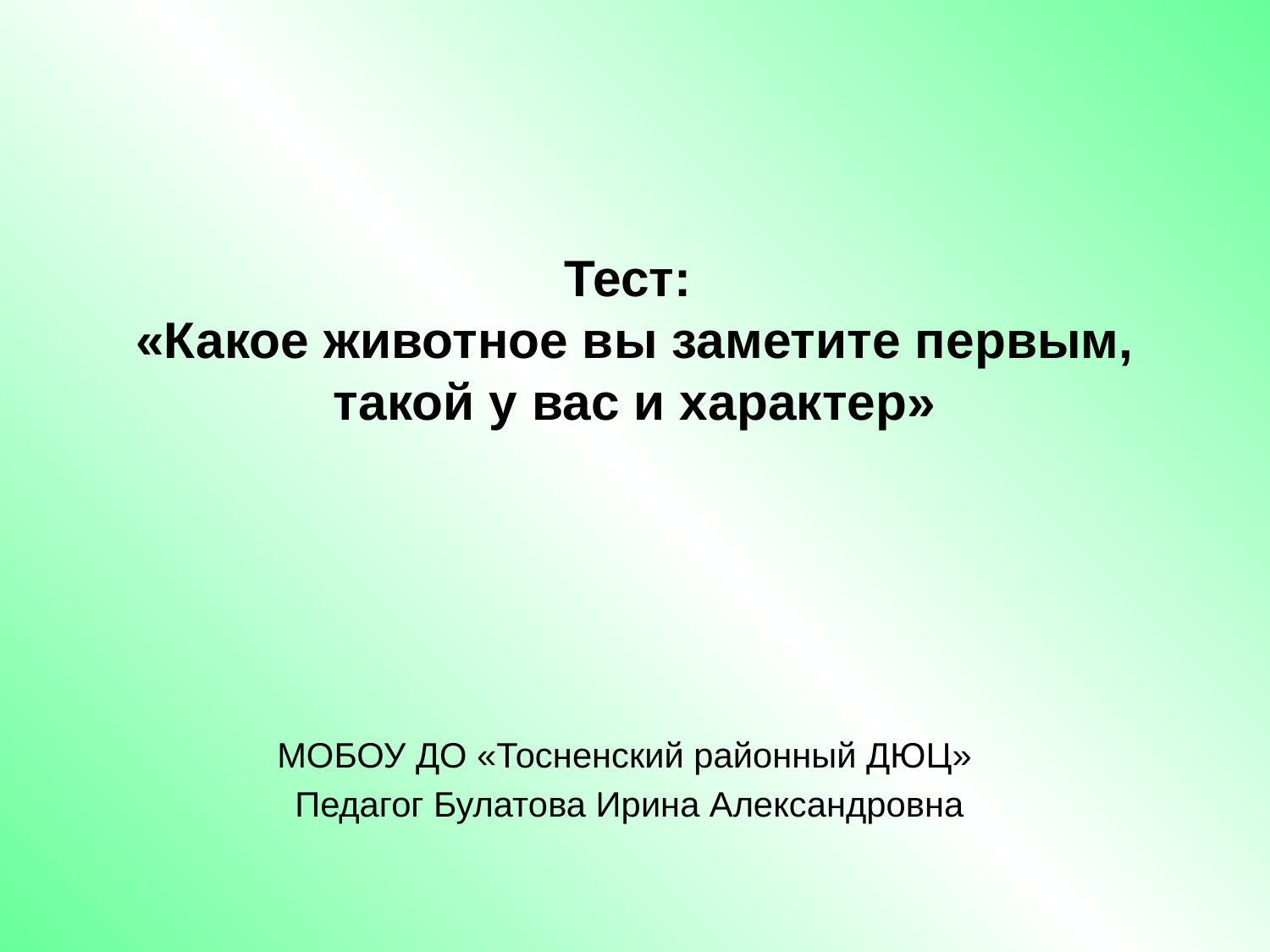

# Тест: «Какое животное вы заметите первым, такой у вас и характер»
МОБОУ ДО «Тосненский районный ДЮЦ»
Педагог Булатова Ирина Александровна